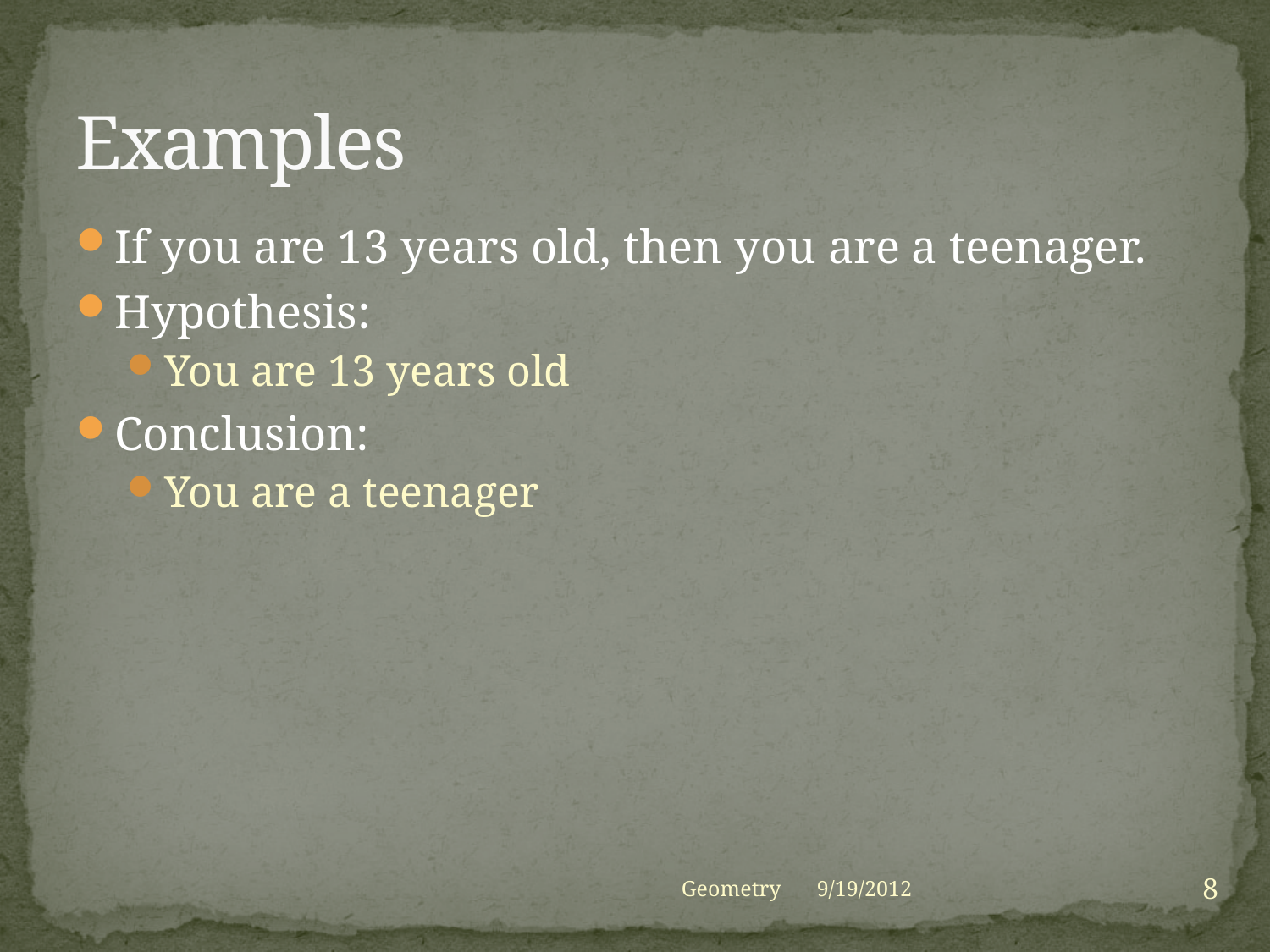

# Examples
If you are 13 years old, then you are a teenager.
Hypothesis:
You are 13 years old
Conclusion:
You are a teenager
8
Geometry
9/19/2012